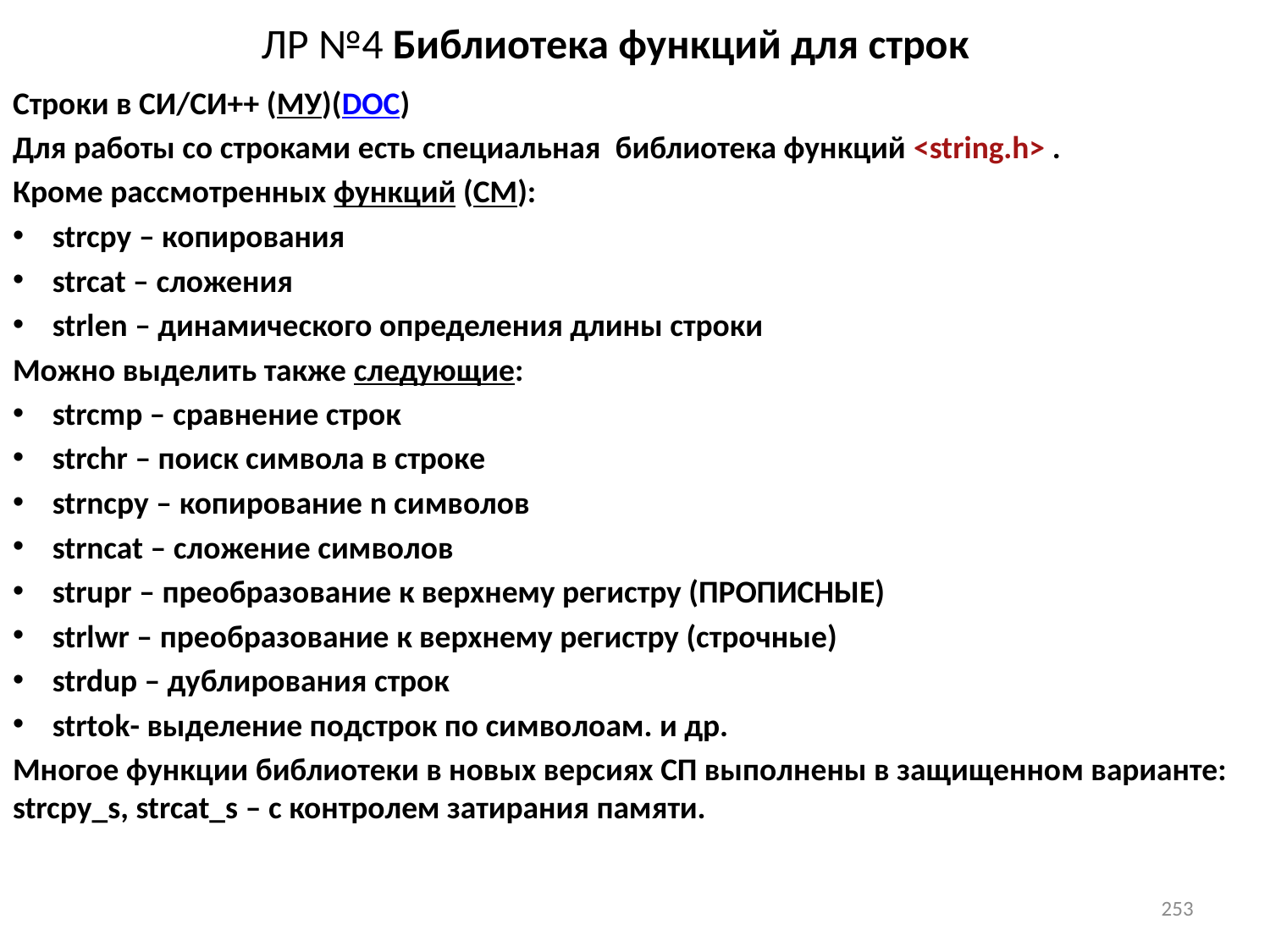

# ЛР №4 Библиотека функций для строк
Строки в СИ/СИ++ (МУ)(DOC)
Для работы со строками есть специальная  библиотека функций <string.h> .
Кроме рассмотренных функций (СМ):
strcpy – копирования
strcat – сложения
strlen – динамического определения длины строки
Можно выделить также следующие:
strcmp – сравнение строк
strchr – поиск символа в строке
strncpy – копирование n символов
strncat – сложение символов
strupr – преобразование к верхнему регистру (ПРОПИСНЫЕ)
strlwr – преобразование к верхнему регистру (строчные)
strdup – дублирования строк
strtok- выделение подстрок по символоам. и др.
Многое функции библиотеки в новых версиях СП выполнены в защищенном варианте: strcpy_s, strcat_s – с контролем затирания памяти.

253